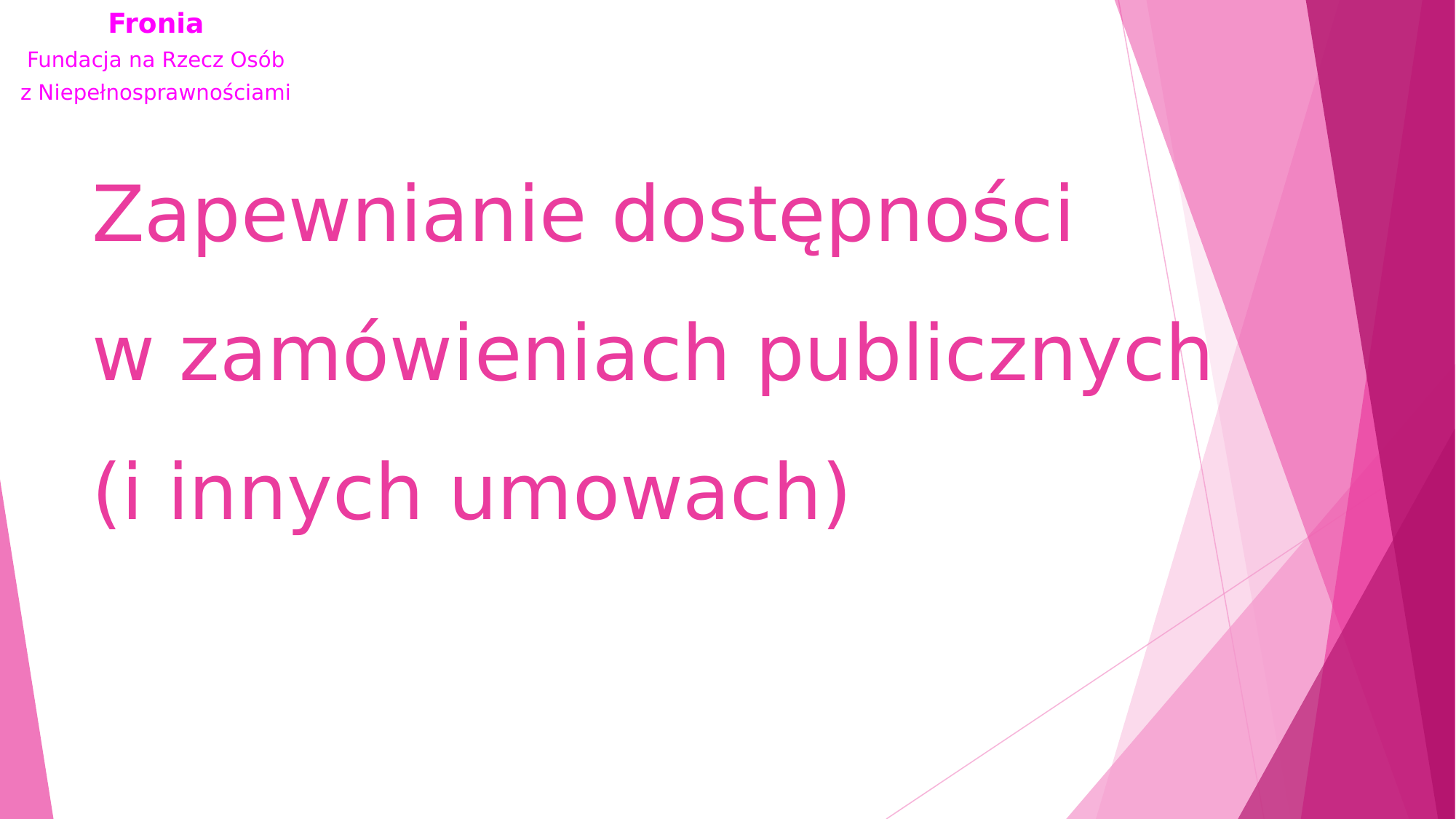

# Zapewnianie dostępności w zamówieniach publicznych (i innych umowach)